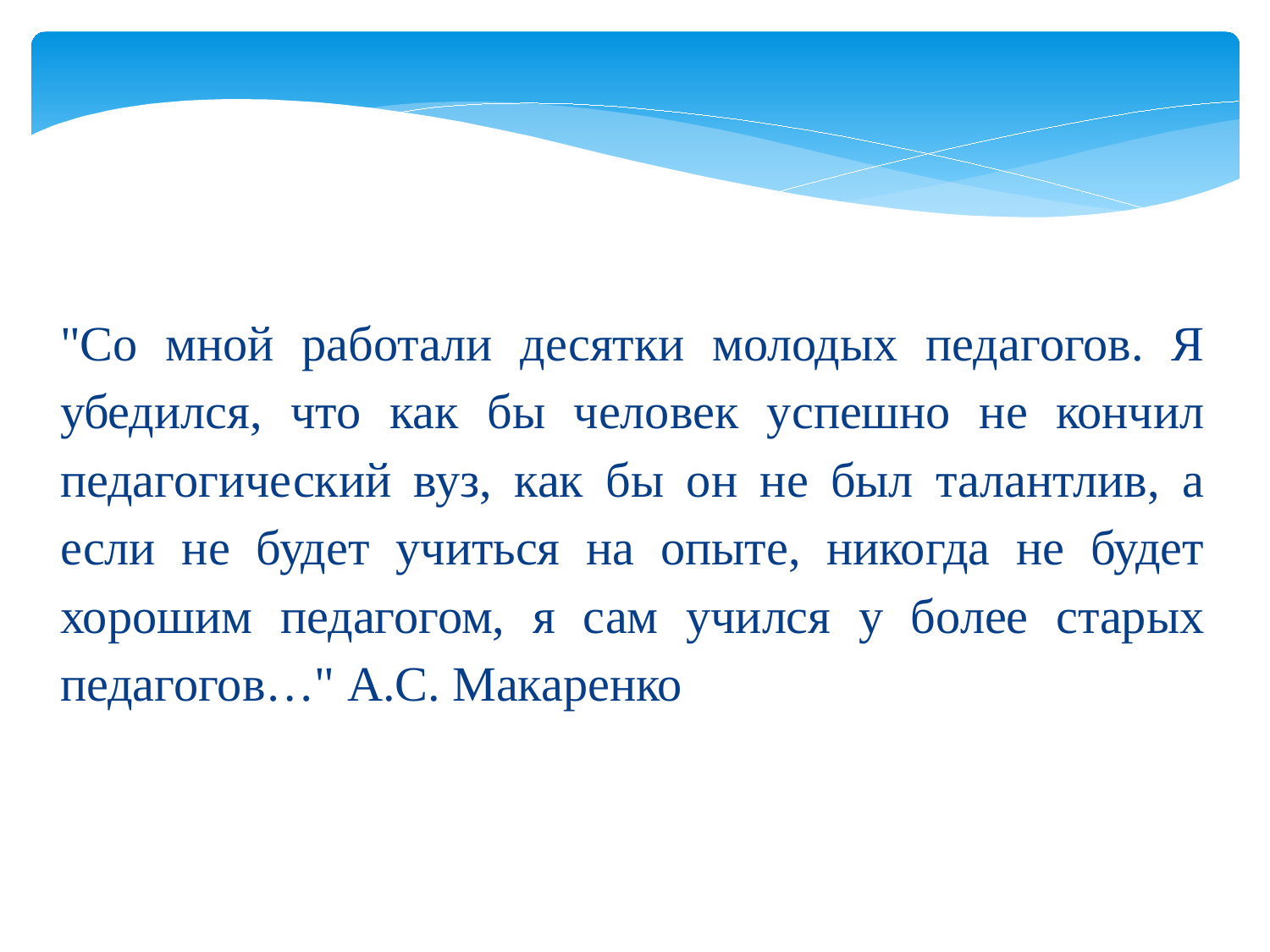

"Со мной работали десятки молодых педагогов. Я убедился, что как бы человек успешно не кончил педагогический вуз, как бы он не был талантлив, а если не будет учиться на опыте, никогда не будет хорошим педагогом, я сам учился у более старых педагогов…" А.С. Макаренко